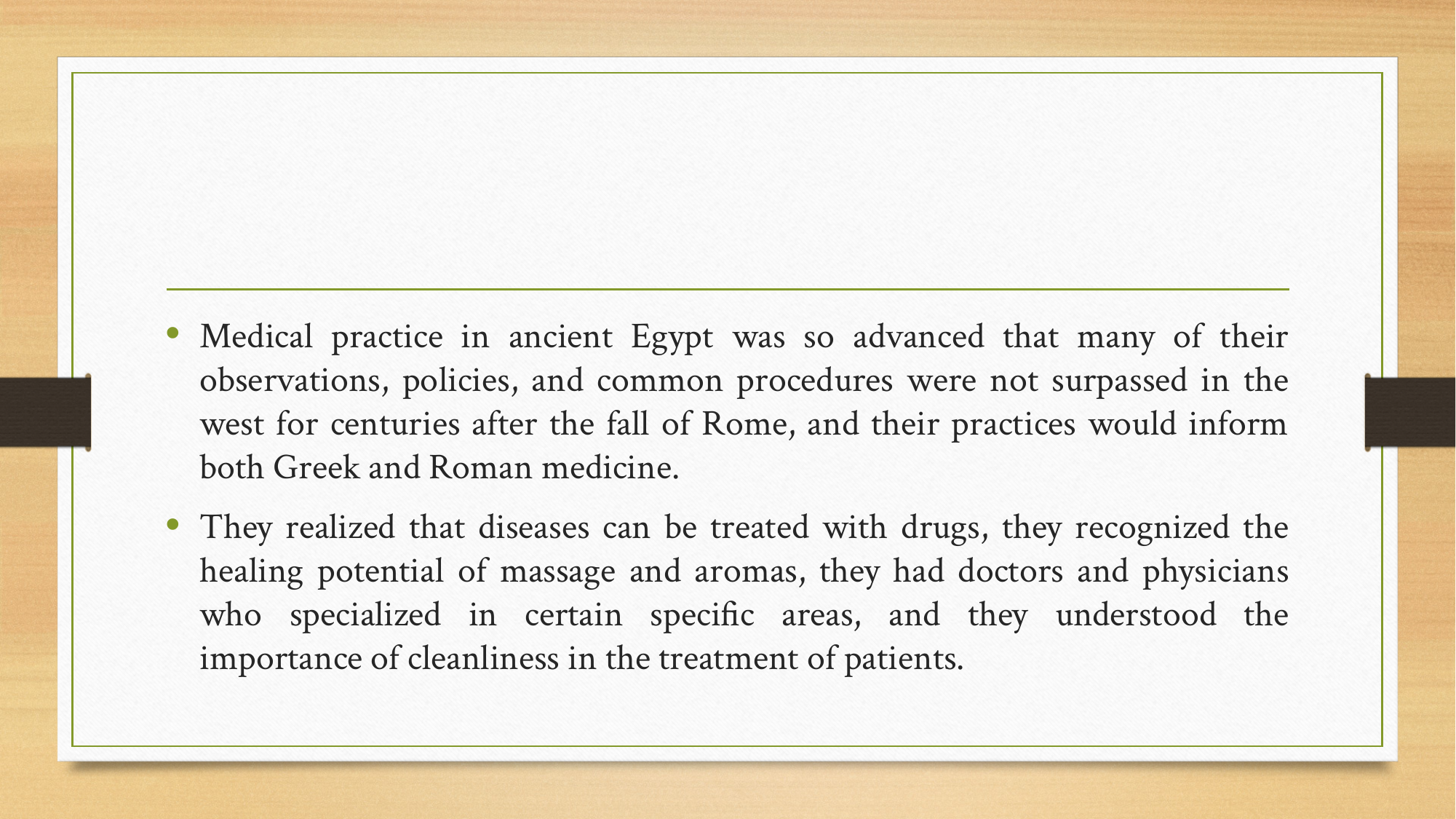

Medical practice in ancient Egypt was so advanced that many of their observations, policies, and common procedures were not surpassed in the west for centuries after the fall of Rome, and their practices would inform both Greek and Roman medicine.
They realized that diseases can be treated with drugs, they recognized the healing potential of massage and aromas, they had doctors and physicians who specialized in certain specific areas, and they understood the importance of cleanliness in the treatment of patients.